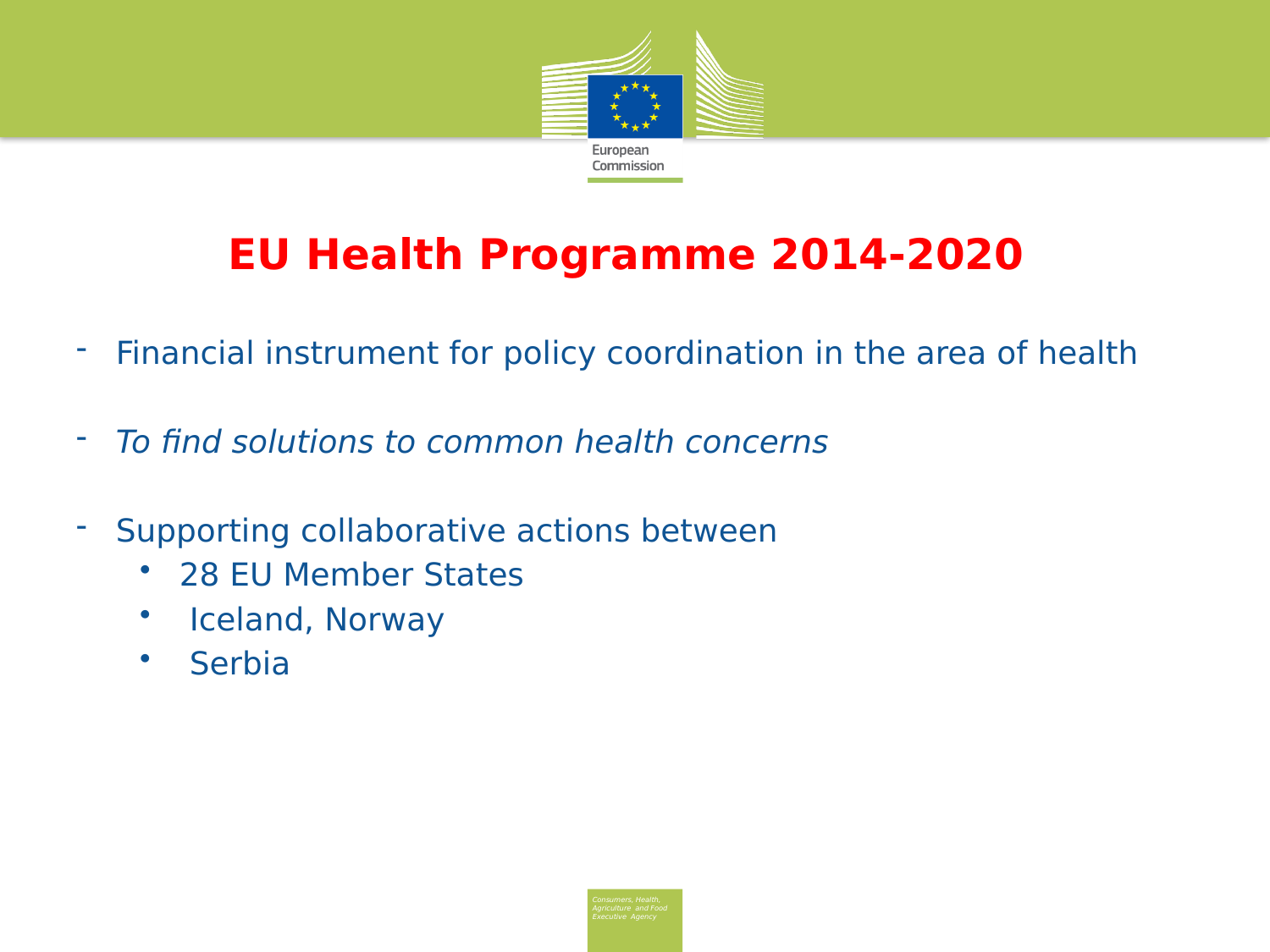

# EU Health Programme 2014-2020
Financial instrument for policy coordination in the area of health

To find solutions to common health concerns

Supporting collaborative actions between
28 EU Member States
 Iceland, Norway
 Serbia